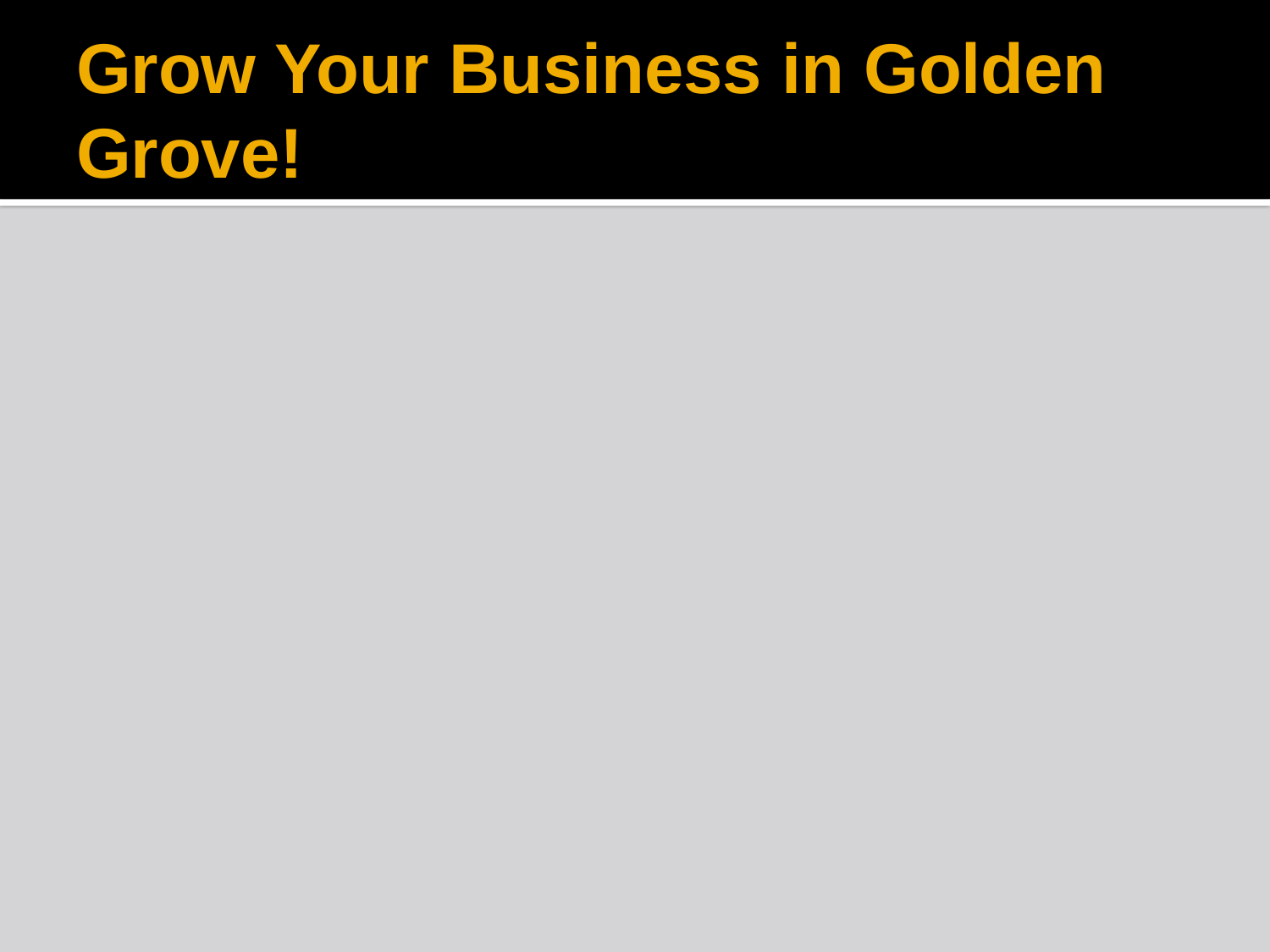

# Grow Your Business in Golden Grove!